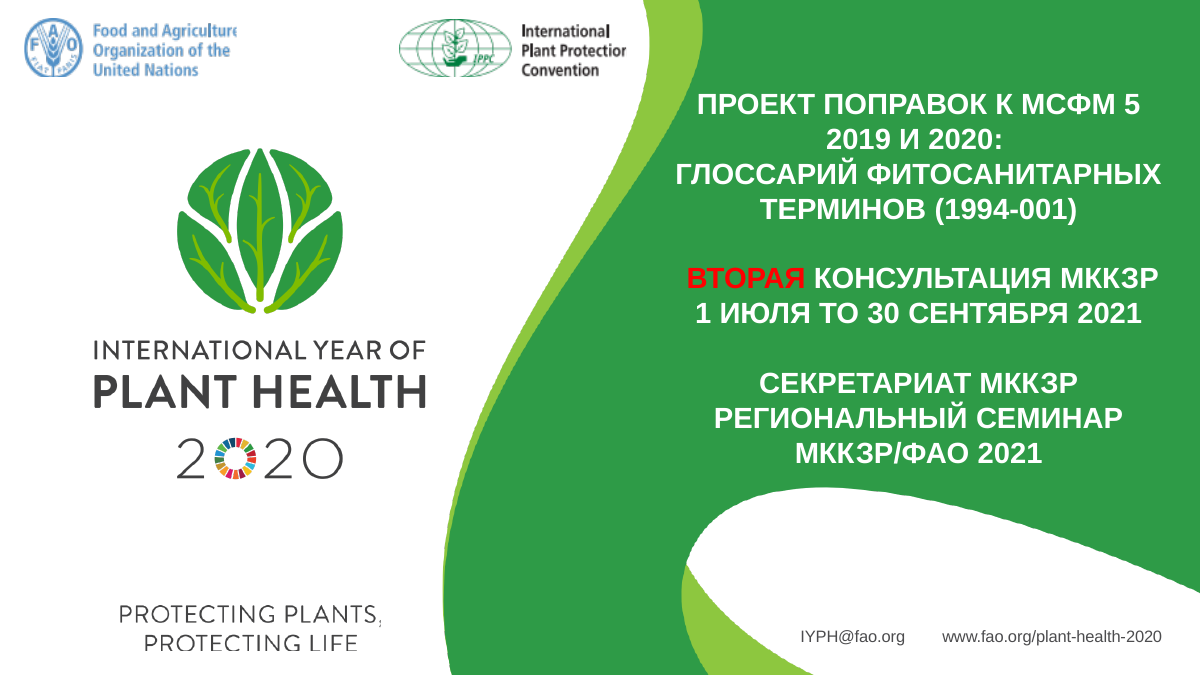

# Проект поправок к мсфм 5 2019 и 2020: глоссарий фитосанитарных терминов (1994-001) вторая консультация мккзр 1 июля to 30 сентября 2021 секретариат мккзр Региональный семинар МККЗР/фао 2021